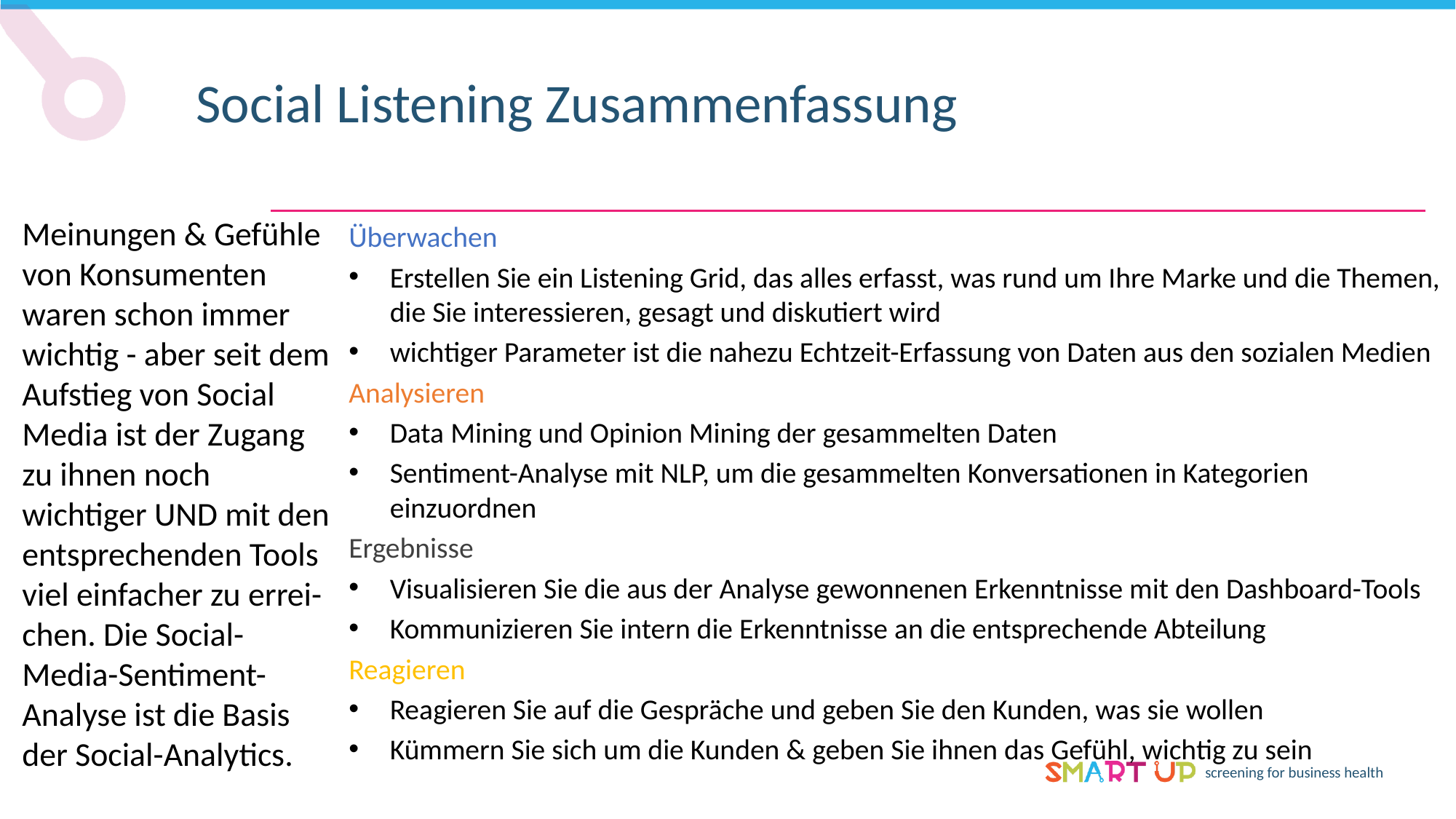

Social Listening Zusammenfassung
Meinungen & Gefühle von Konsumenten waren schon immer wichtig - aber seit dem Aufstieg von Social Media ist der Zugang zu ihnen noch wichtiger UND mit den entsprechenden Tools viel einfacher zu errei-chen. Die Social-Media-Sentiment-Analyse ist die Basis der Social-Analytics.
Überwachen
Erstellen Sie ein Listening Grid, das alles erfasst, was rund um Ihre Marke und die Themen, die Sie interessieren, gesagt und diskutiert wird
wichtiger Parameter ist die nahezu Echtzeit-Erfassung von Daten aus den sozialen Medien
Analysieren
Data Mining und Opinion Mining der gesammelten Daten
Sentiment-Analyse mit NLP, um die gesammelten Konversationen in Kategorien einzuordnen
Ergebnisse
Visualisieren Sie die aus der Analyse gewonnenen Erkenntnisse mit den Dashboard-Tools
Kommunizieren Sie intern die Erkenntnisse an die entsprechende Abteilung
Reagieren
Reagieren Sie auf die Gespräche und geben Sie den Kunden, was sie wollen
Kümmern Sie sich um die Kunden & geben Sie ihnen das Gefühl, wichtig zu sein